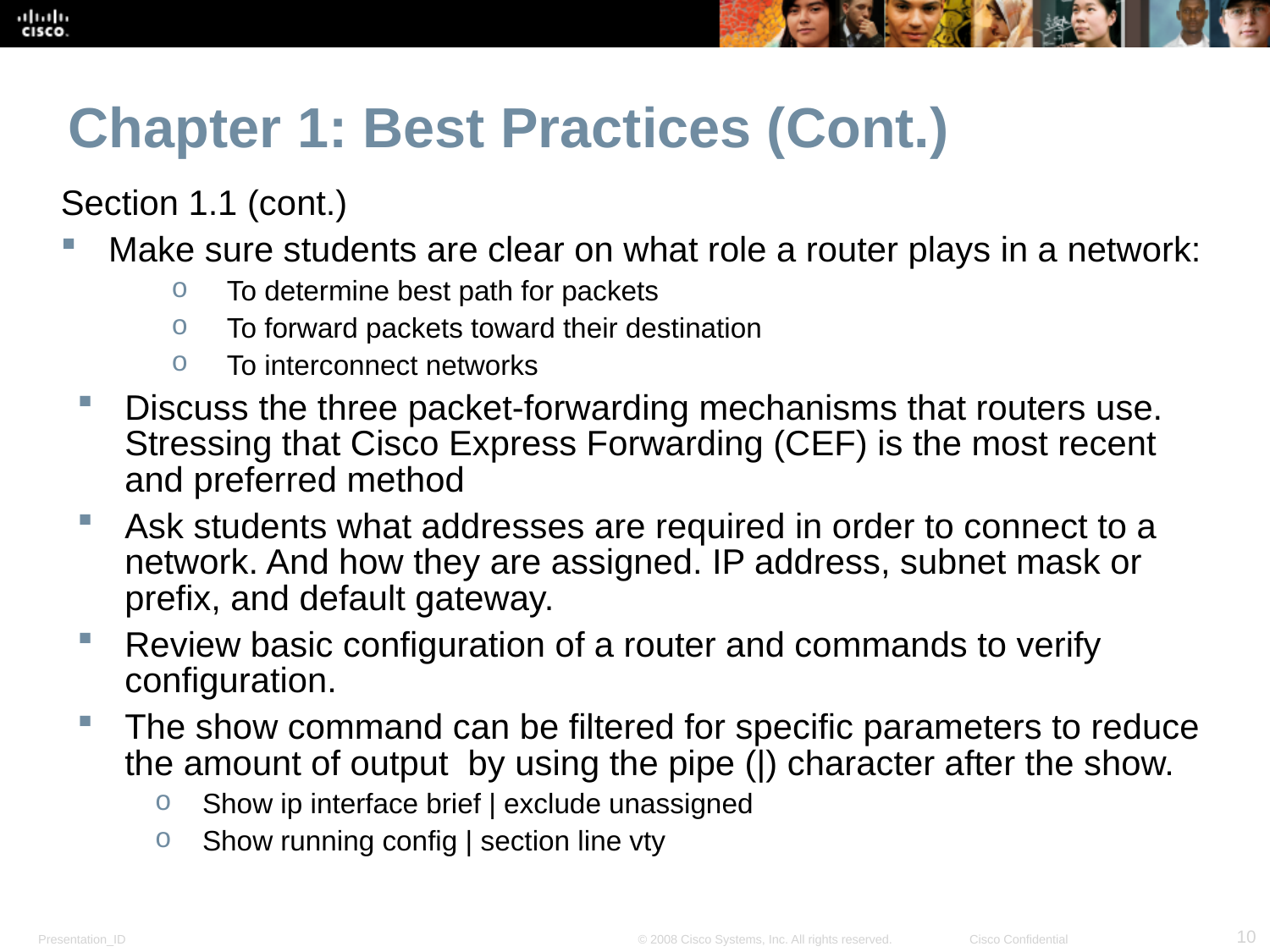

Chapter 1: Best Practices (Cont.)
Section 1.1 (cont.)
Make sure students are clear on what role a router plays in a network:
 To determine best path for packets
 To forward packets toward their destination
 To interconnect networks
Discuss the three packet-forwarding mechanisms that routers use. Stressing that Cisco Express Forwarding (CEF) is the most recent and preferred method
Ask students what addresses are required in order to connect to a network. And how they are assigned. IP address, subnet mask or prefix, and default gateway.
Review basic configuration of a router and commands to verify configuration.
The show command can be filtered for specific parameters to reduce the amount of output  by using the pipe (|) character after the show.
Show ip interface brief | exclude unassigned
Show running config | section line vty